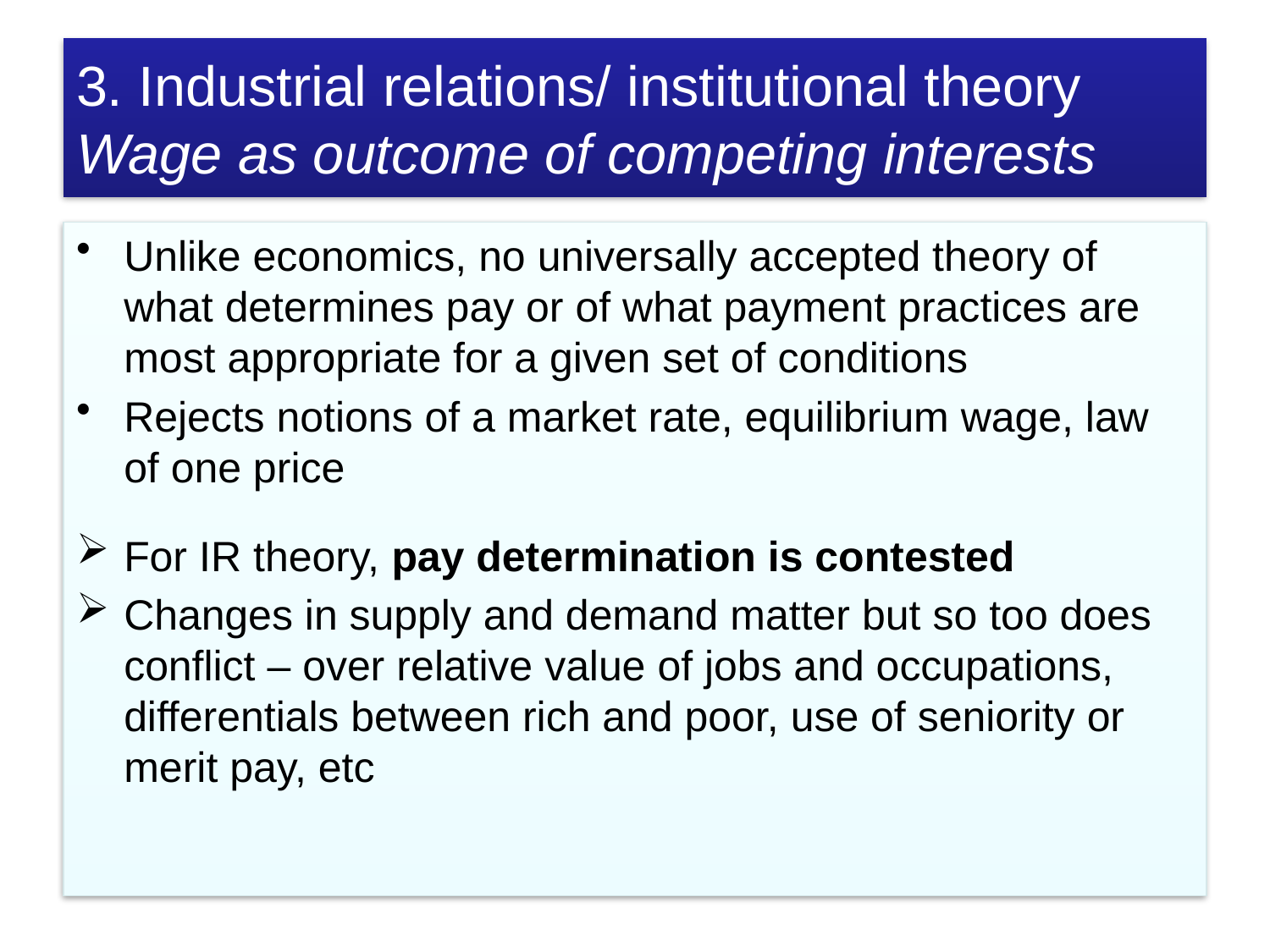

# 3. Industrial relations/ institutional theory Wage as outcome of competing interests
Unlike economics, no universally accepted theory of what determines pay or of what payment practices are most appropriate for a given set of conditions
Rejects notions of a market rate, equilibrium wage, law of one price

For IR theory, pay determination is contested
Changes in supply and demand matter but so too does conflict – over relative value of jobs and occupations, differentials between rich and poor, use of seniority or merit pay, etc